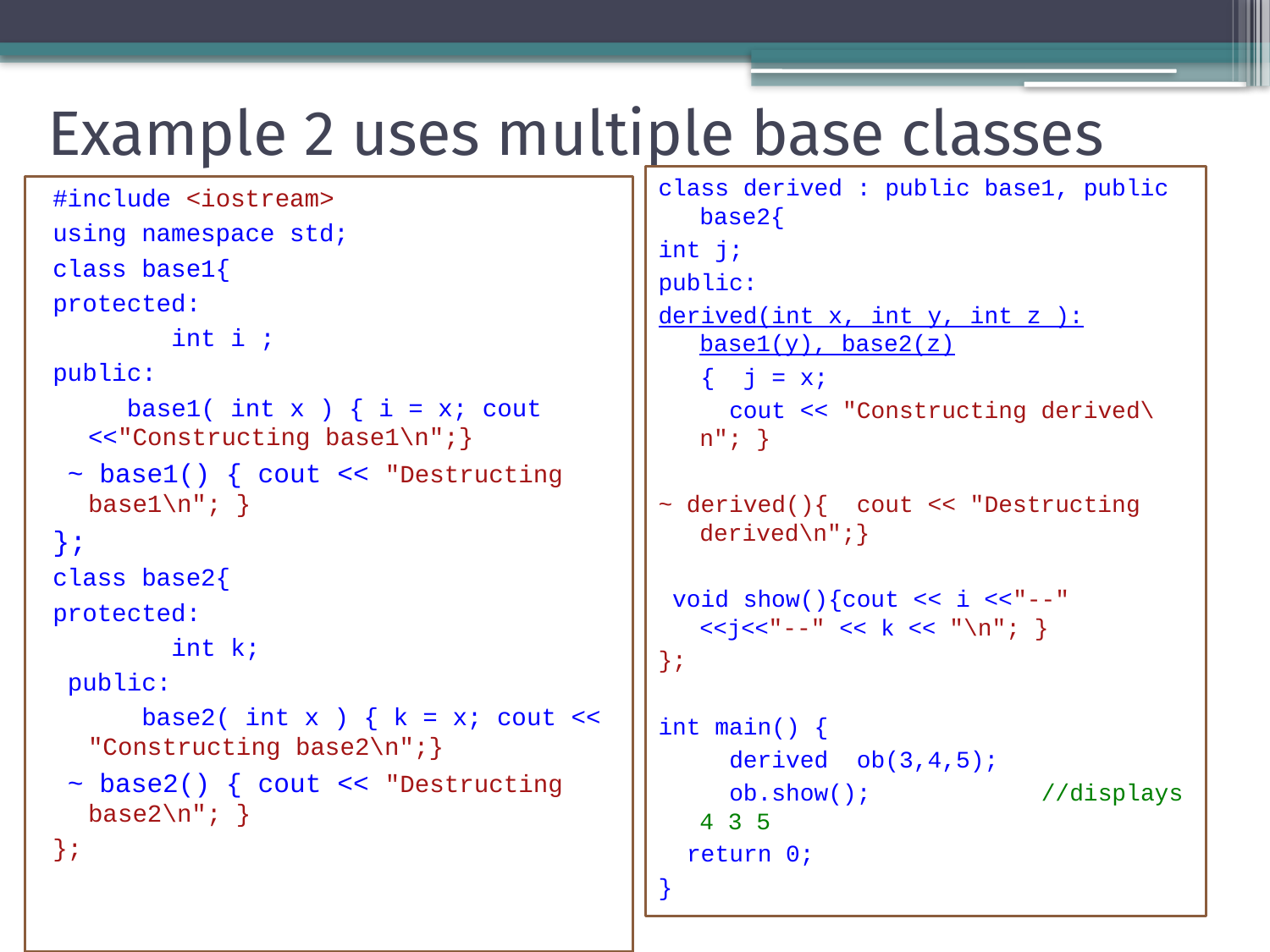

# Example 2 uses multiple base classes
class derived : public base1, public base2{
int j;
public:
derived(int x, int y, int z ): base1(y), base2(z)
   {  j = x;
     cout << "Constructing derived\n"; }

~ derived(){  cout << "Destructing  derived\n";}

 void show(){cout << i <<"--" <<j<<"--" << k << "\n"; }
};

int main() {
     derived  ob(3,4,5);
     ob.show();            //displays 4 3 5
  return 0;
}
#include <iostream>
using namespace std;
class base1{
protected:
        int i ;
public:
     base1( int x ) { i = x; cout <<"Constructing base1\n";}
 ~ base1() { cout << "Destructing base1\n"; }
};
class base2{
protected:
        int k;
 public:
      base2( int x ) { k = x; cout << "Constructing base2\n";}
 ~ base2() { cout << "Destructing base2\n"; }
};